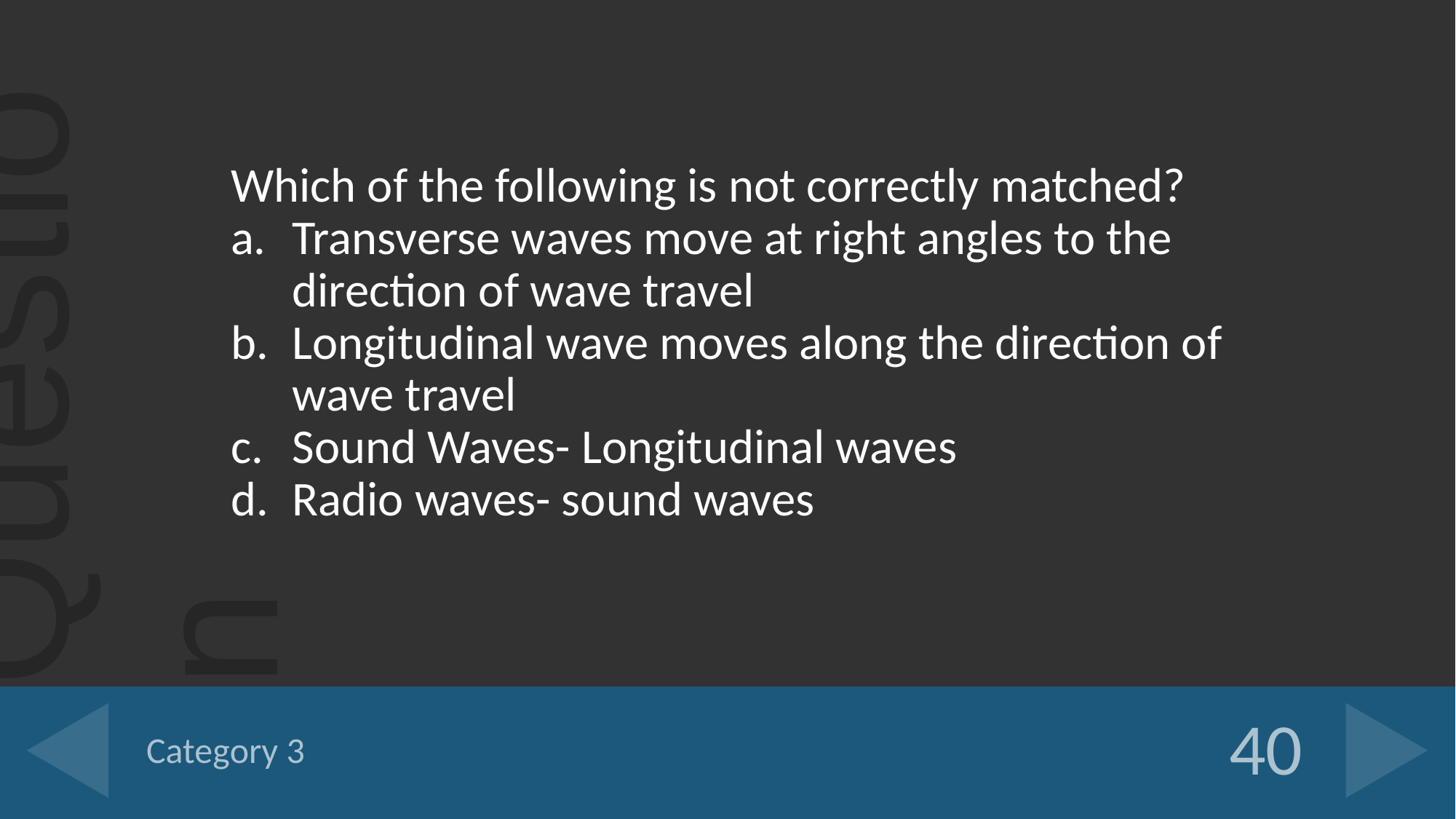

Which of the following is not correctly matched?
Transverse waves move at right angles to the direction of wave travel
Longitudinal wave moves along the direction of wave travel
Sound Waves- Longitudinal waves
Radio waves- sound waves
# Category 3
40